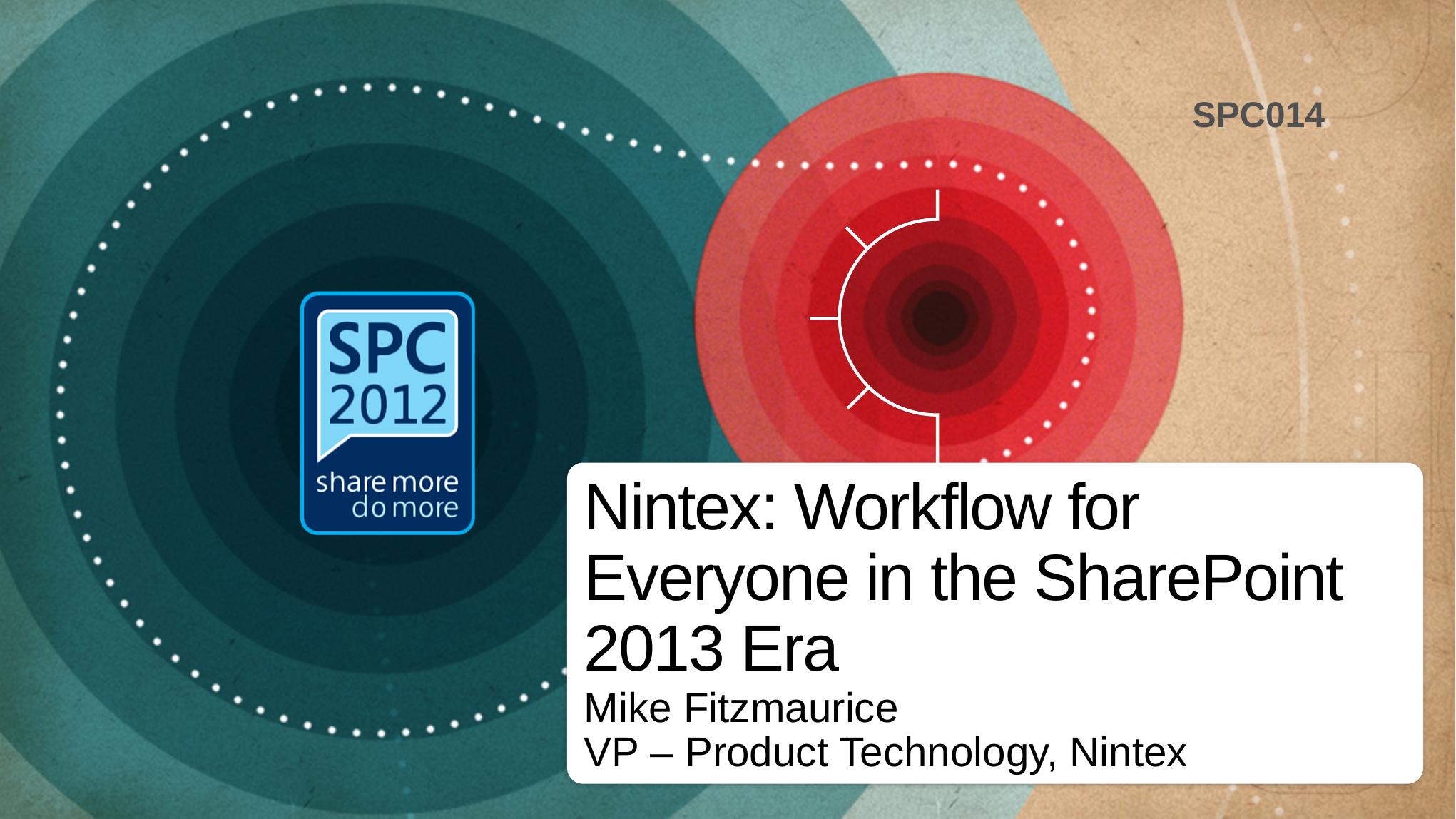

SPC014
# Nintex: Workflow for Everyone in the SharePoint 2013 Era

Mike Fitzmaurice
VP – Product Technology, Nintex